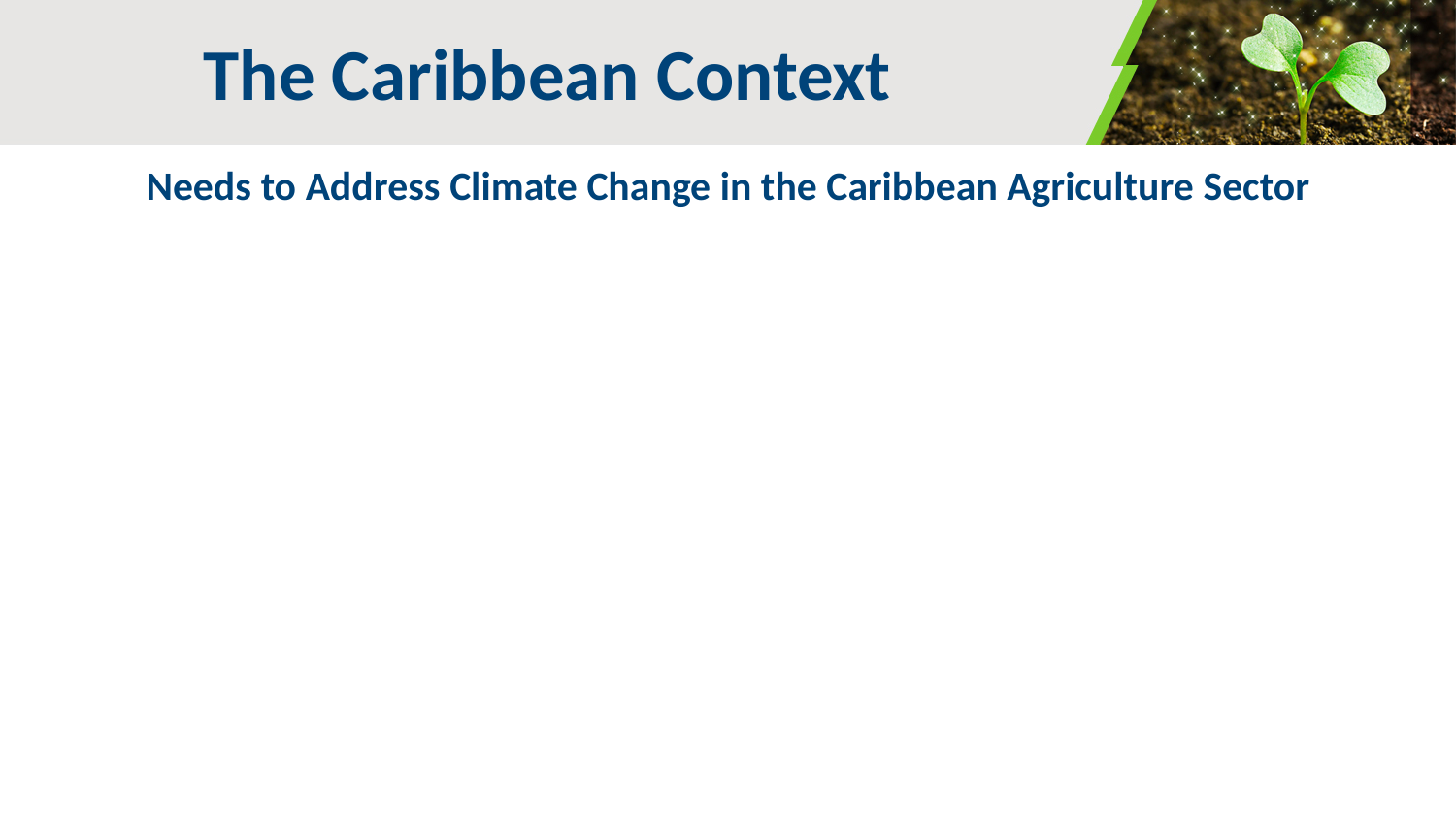

# The Caribbean Context
Needs to Address Climate Change in the Caribbean Agriculture Sector